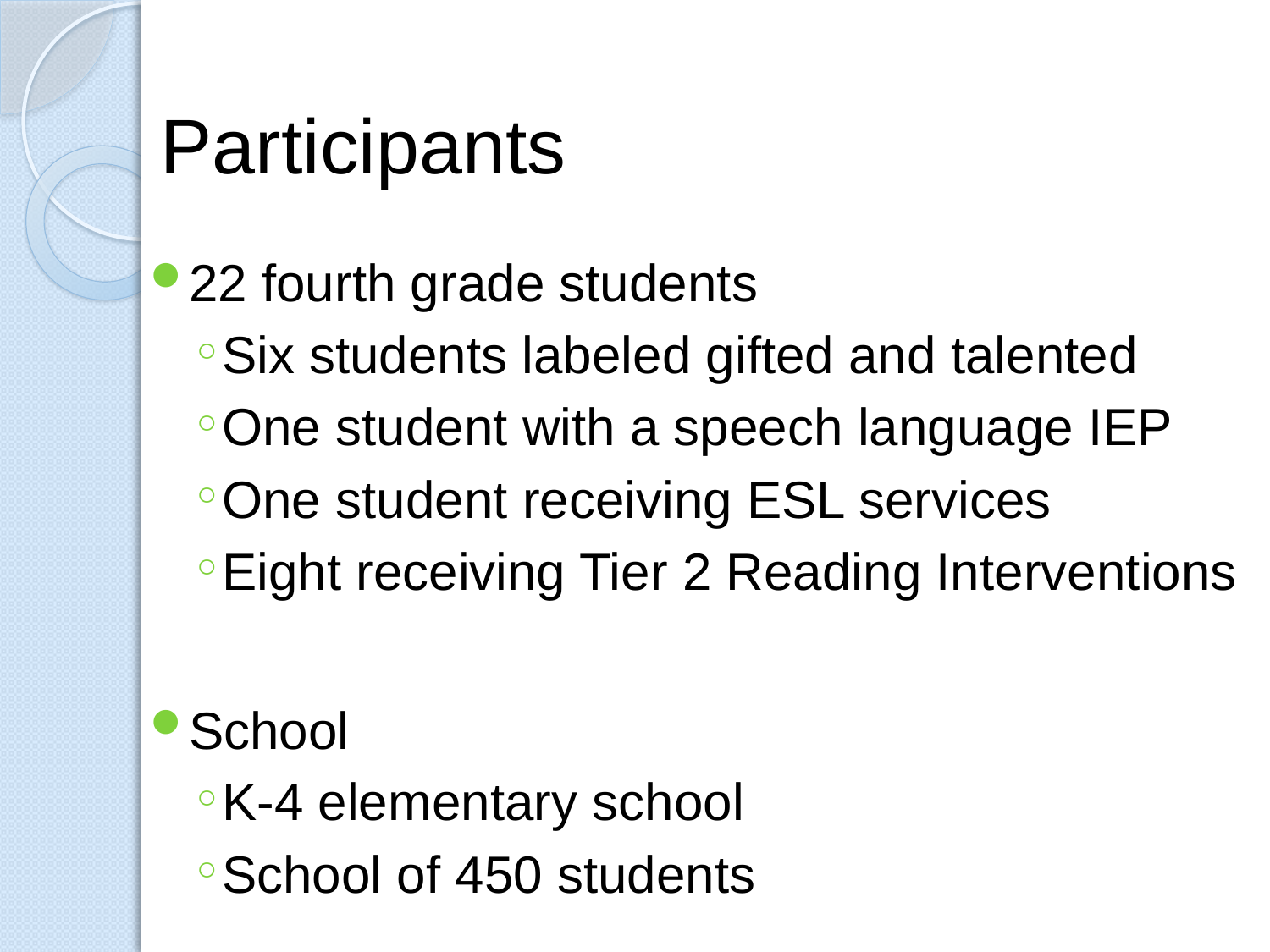

# Participants
22 fourth grade students
Six students labeled gifted and talented
One student with a speech language IEP
One student receiving ESL services
Eight receiving Tier 2 Reading Interventions

School
K-4 elementary school
School of 450 students